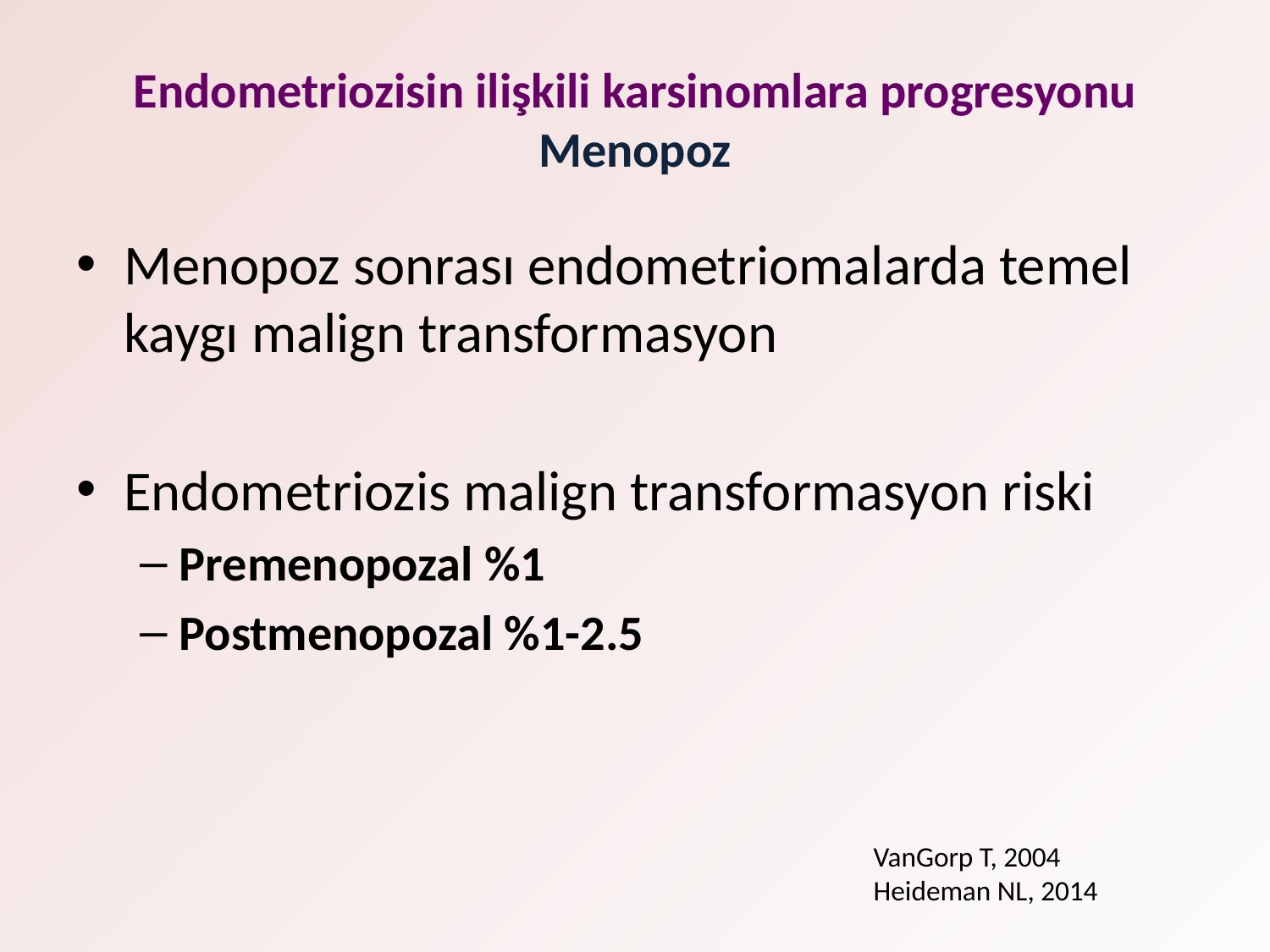

# Endometriozisin ilişkili karsinomlara progresyonu Menopoz
Menopoz sonrası endometriomalarda temel kaygı malign transformasyon

Endometriozis malign transformasyon riski
Premenopozal %1
Postmenopozal %1-2.5

VanGorp T, 2004
Heideman NL, 2014